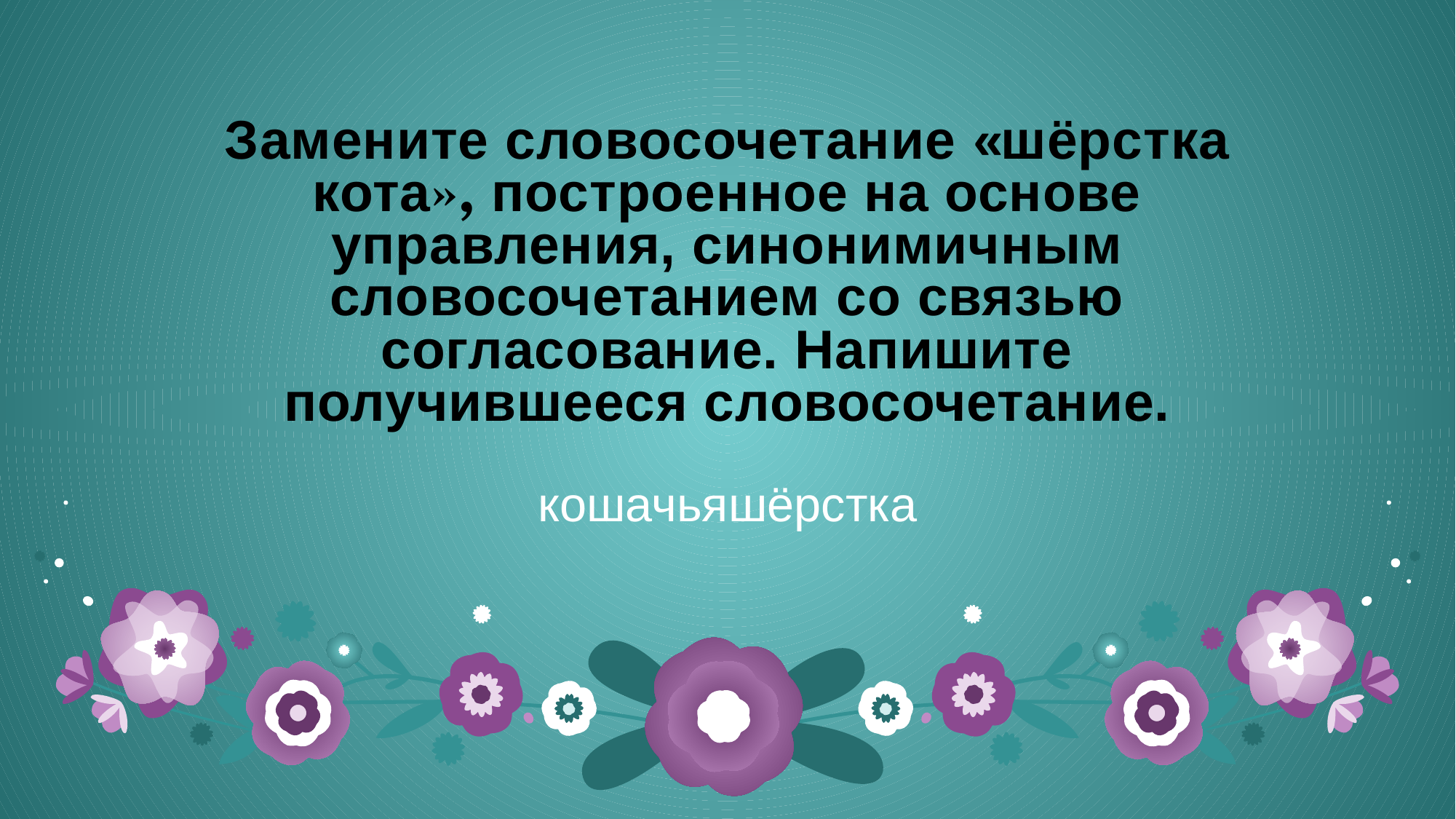

# Замените словосочетание «шёрстка кота», построенное на основе управления, синонимичным словосочетанием со связью согласование. Напишите получившееся словосочетание.
кошачьяшёрстка